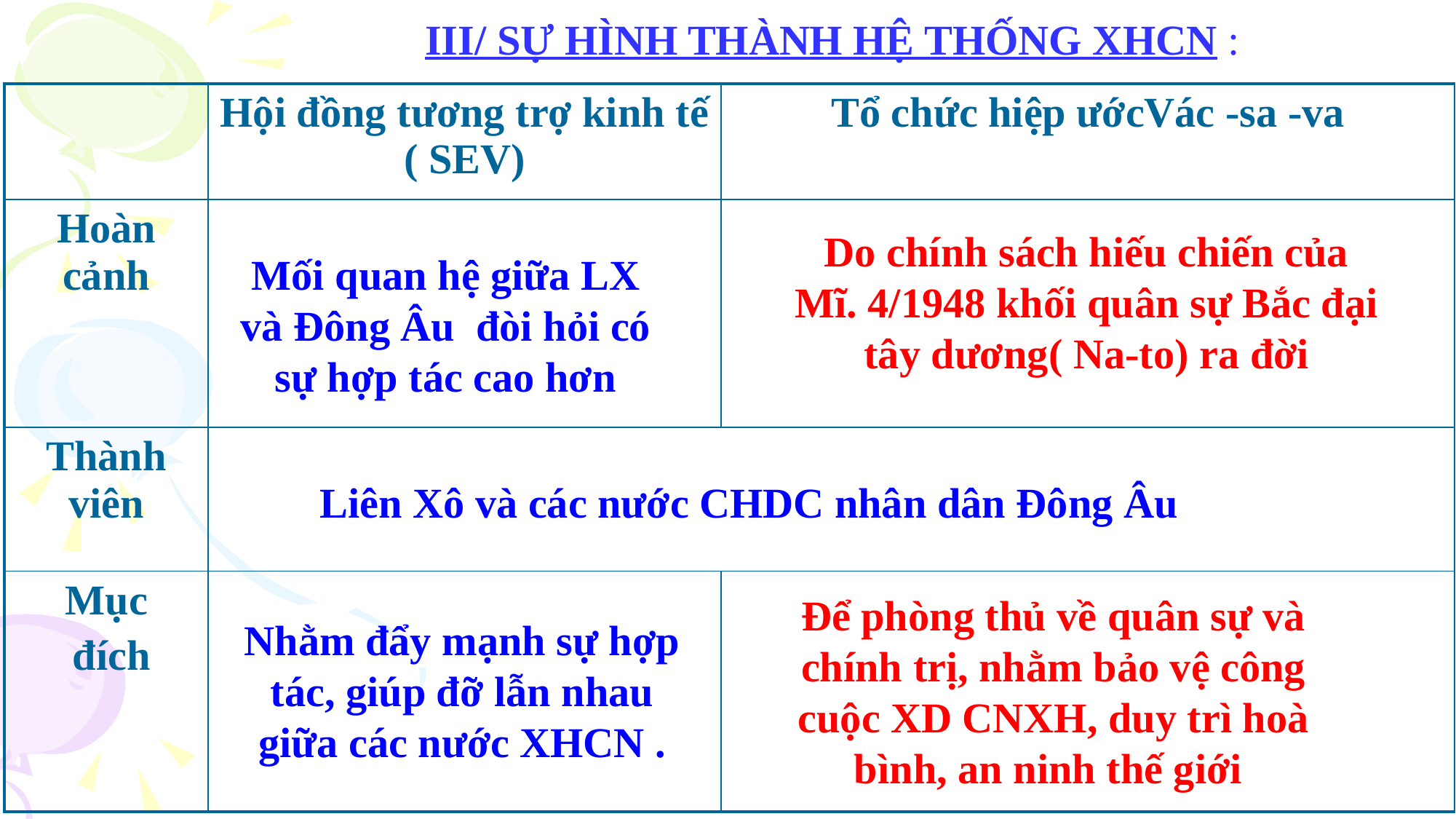

III/ SỰ HÌNH THÀNH HỆ THỐNG XHCN :
|  | Hội đồng tương trợ kinh tế ( SEV) | Tổ chức hiệp ướcVác -sa -va |
| --- | --- | --- |
| Hoàn cảnh |  |  |
| Thành viên |  |  |
| Mục đích |  |  |
Do chính sách hiếu chiến của Mĩ. 4/1948 khối quân sự Bắc đại tây dương( Na-to) ra đời
Mối quan hệ giữa LX và Đông Âu  đòi hỏi có sự hợp tác cao hơn
Liên Xô và các nước CHDC nhân dân Đông Âu
Để phòng thủ về quân sự và chính trị, nhằm bảo vệ công cuộc XD CNXH, duy trì hoà bình, an ninh thế giới
Nhằm đẩy mạnh sự hợp tác, giúp đỡ lẫn nhau giữa các nước XHCN .